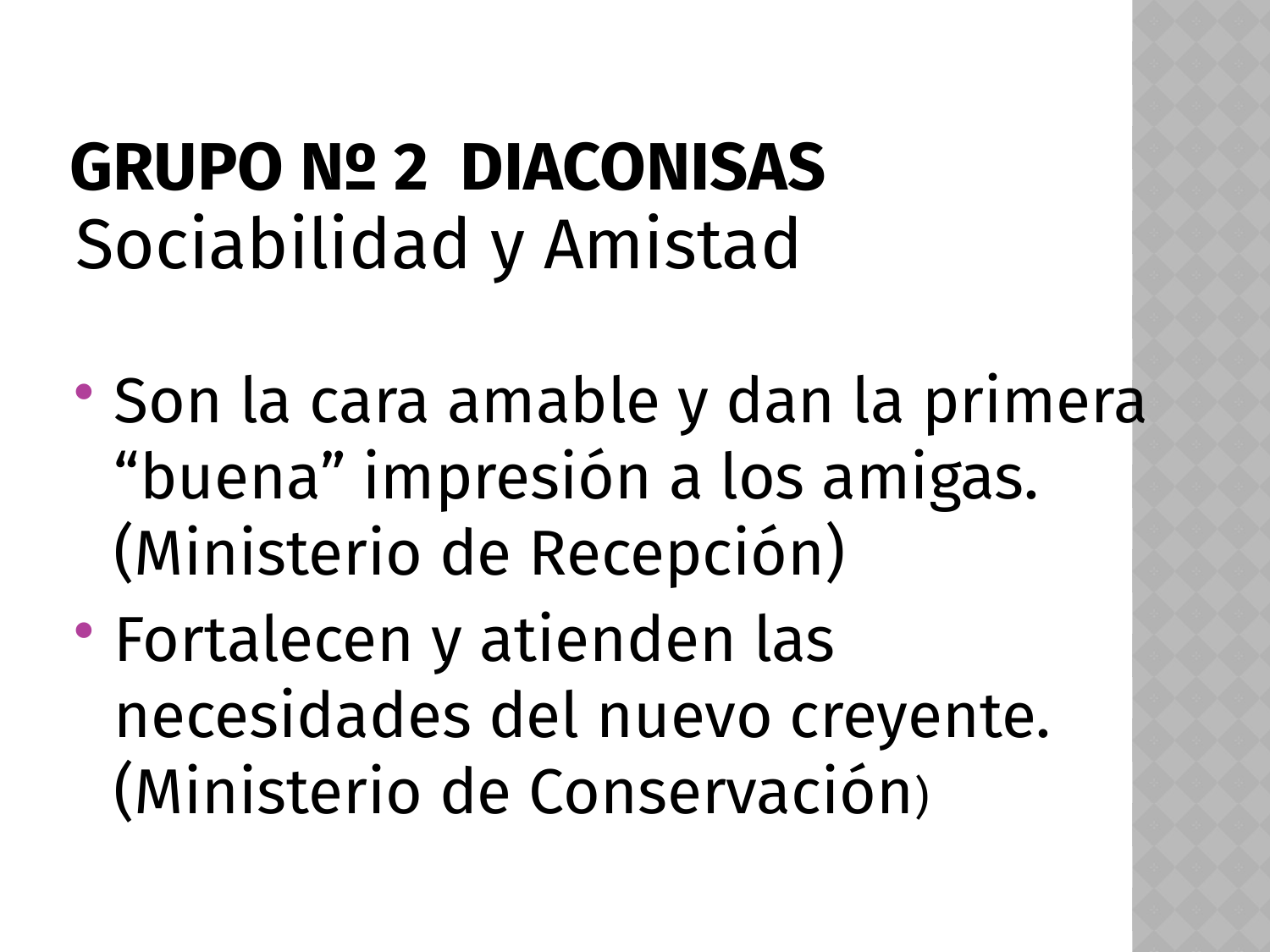

# Grupo Nº 2  diaconisas

Sociabilidad y Amistad

Son la cara amable y dan la primera “buena” impresión a los amigas. (Ministerio de Recepción)
Fortalecen y atienden las necesidades del nuevo creyente. (Ministerio de Conservación)